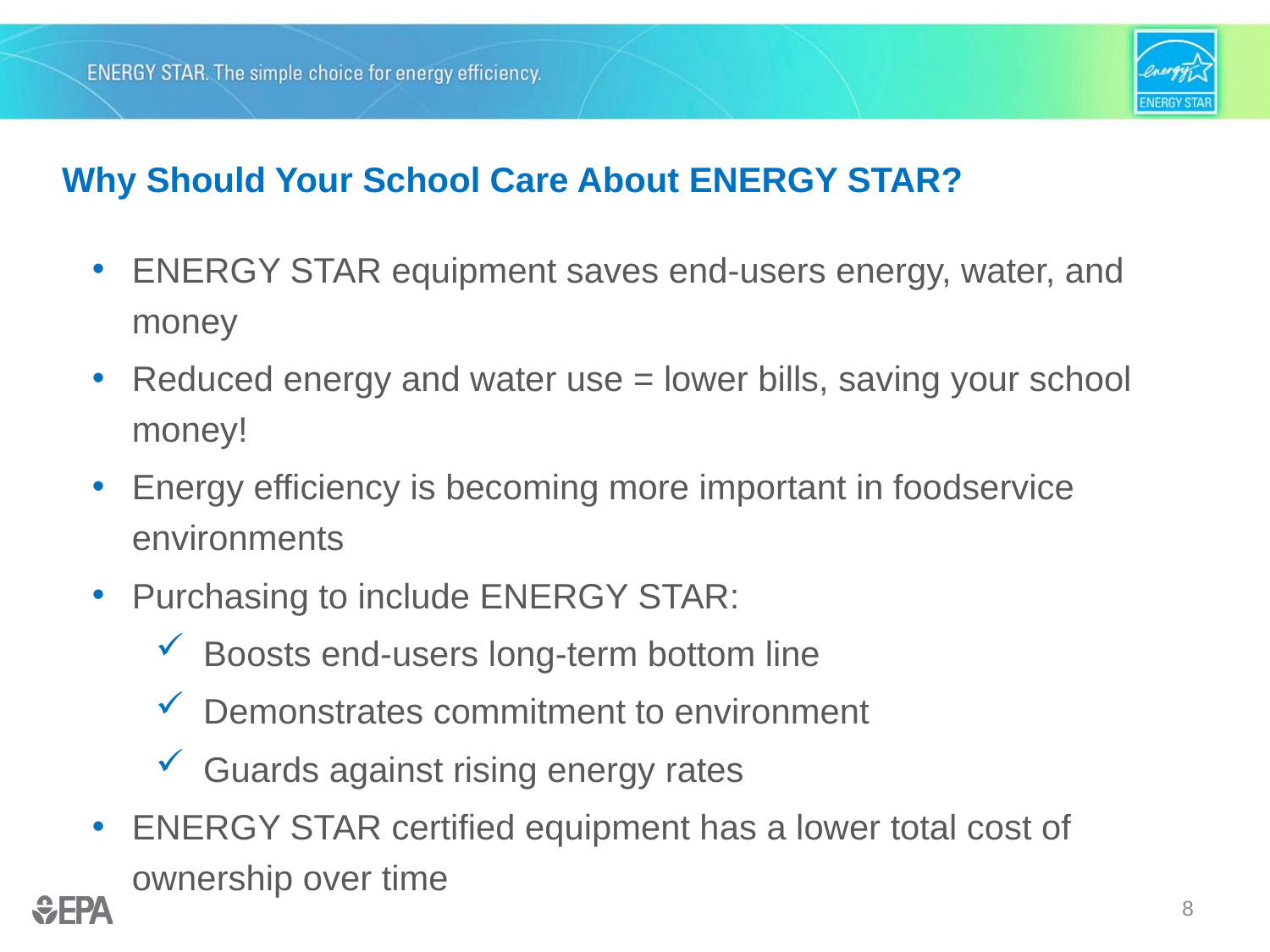

# Why Should Your School Care About ENERGY STAR?
ENERGY STAR equipment saves end-users energy, water, and money
Reduced energy and water use = lower bills, saving your school money!
Energy efficiency is becoming more important in foodservice environments
Purchasing to include ENERGY STAR:
Boosts end-users long-term bottom line
Demonstrates commitment to environment
Guards against rising energy rates
ENERGY STAR certified equipment has a lower total cost of ownership over time

8